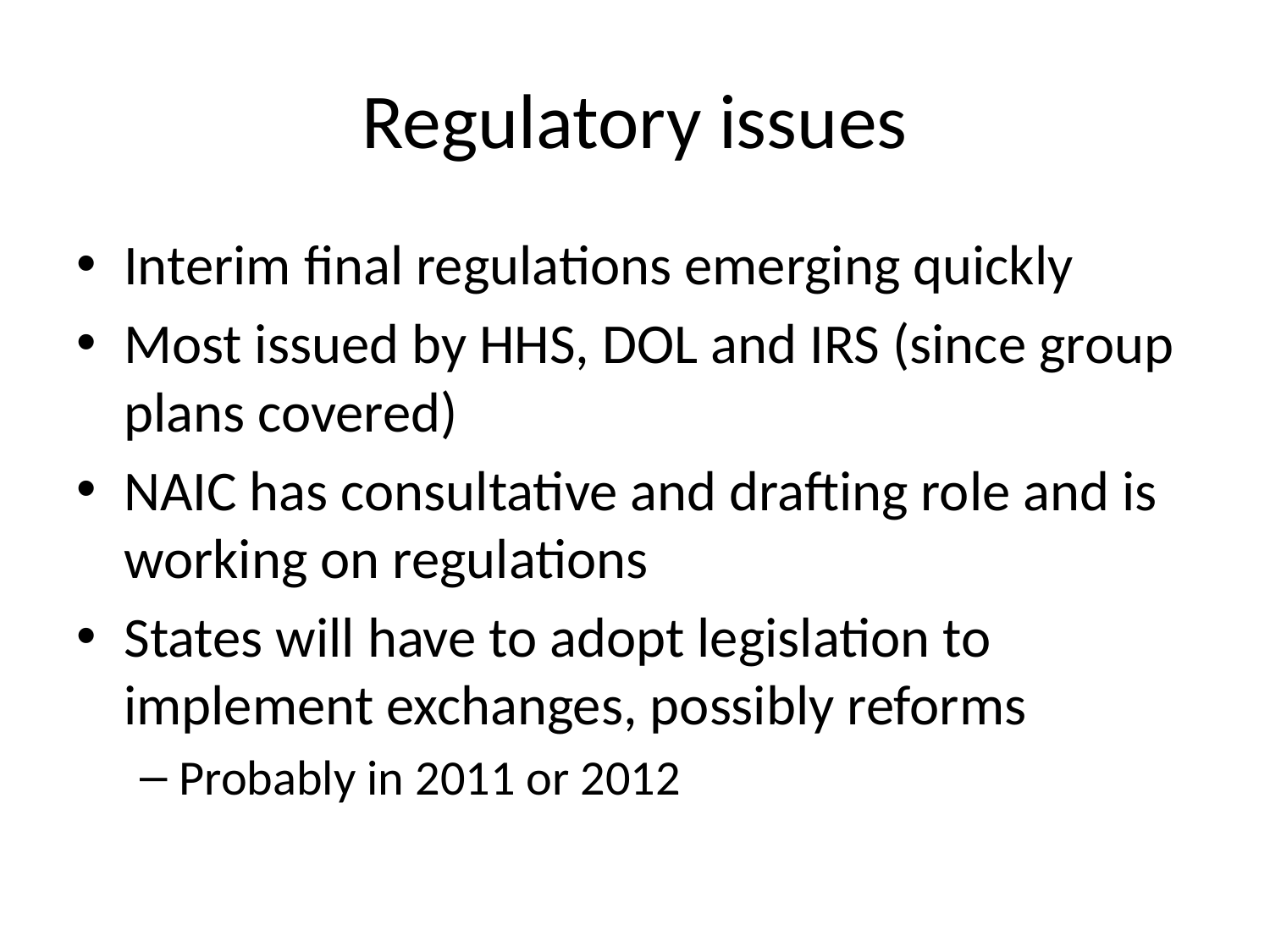

# Regulatory issues
Interim final regulations emerging quickly
Most issued by HHS, DOL and IRS (since group plans covered)
NAIC has consultative and drafting role and is working on regulations
States will have to adopt legislation to implement exchanges, possibly reforms
Probably in 2011 or 2012